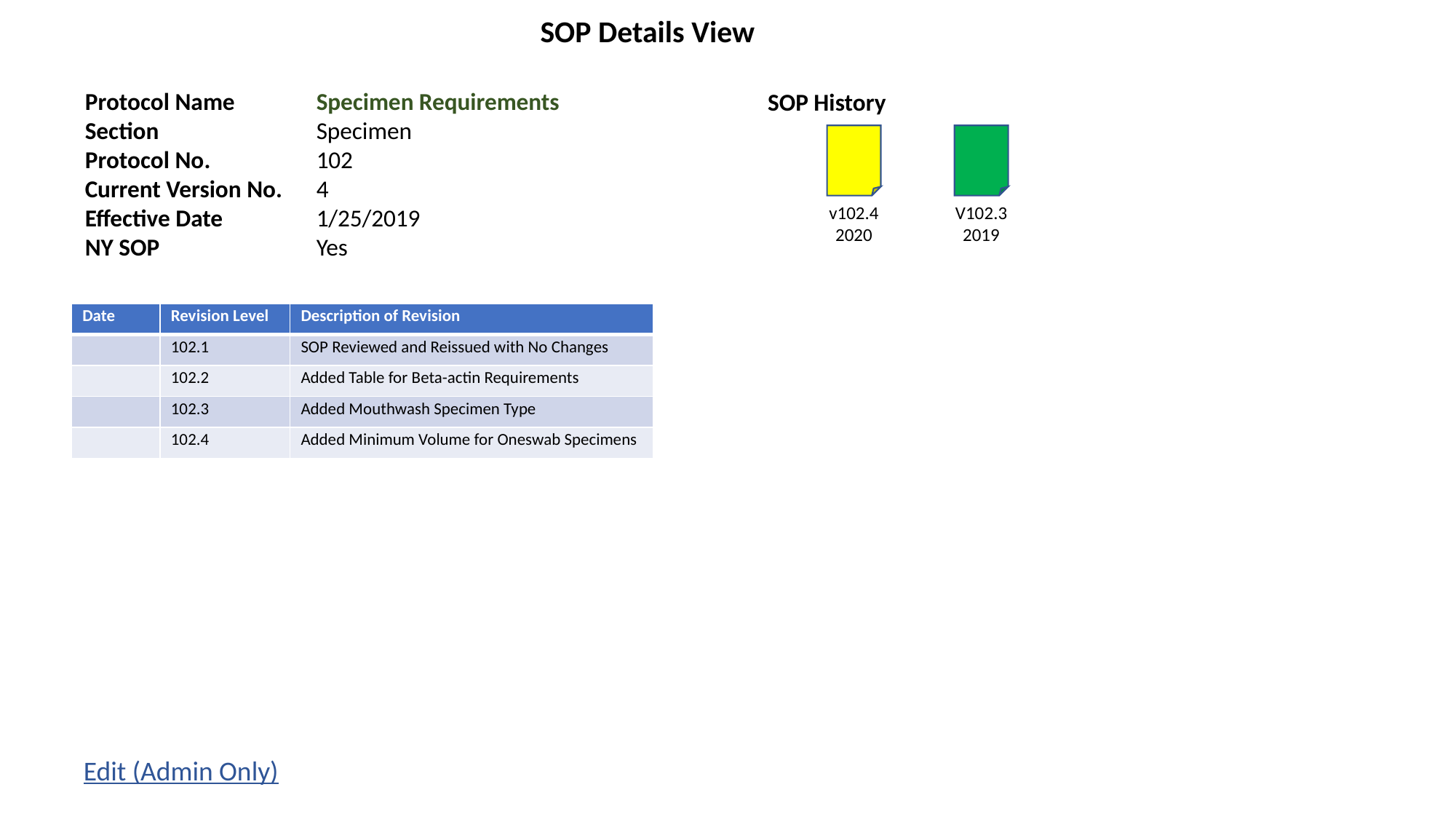

SOP Details View
Protocol Name	Specimen Requirements
Section	Specimen
Protocol No.	102
Current Version No.	4
Effective Date	1/25/2019
NY SOP	Yes
SOP History

v102.4
2020

V102.3
2019
| Date | Revision Level | Description of Revision |
| --- | --- | --- |
|  | 102.1 | SOP Reviewed and Reissued with No Changes |
|  | 102.2 | Added Table for Beta-actin Requirements |
|  | 102.3 | Added Mouthwash Specimen Type |
|  | 102.4 | Added Minimum Volume for Oneswab Specimens |
Edit (Admin Only)